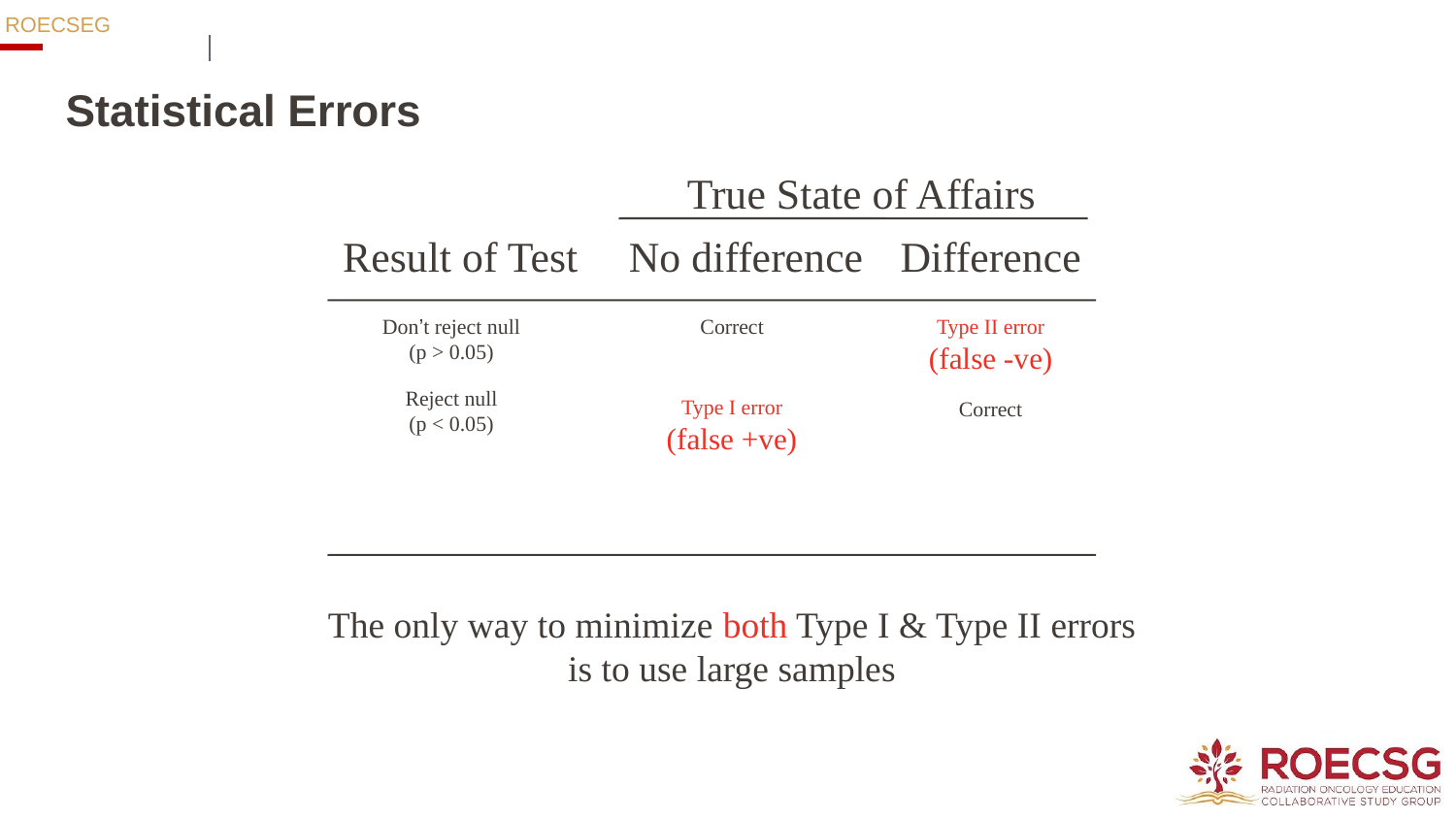

# Statistical Errors
True State of Affairs

Result of Test
No difference
Difference

Don’t reject null
(p > 0.05)
Reject null
(p < 0.05)
Correct
Type I error
(false +ve)
Type II error
(false -ve)
Correct

The only way to minimize both Type I & Type II errors
is to use large samples